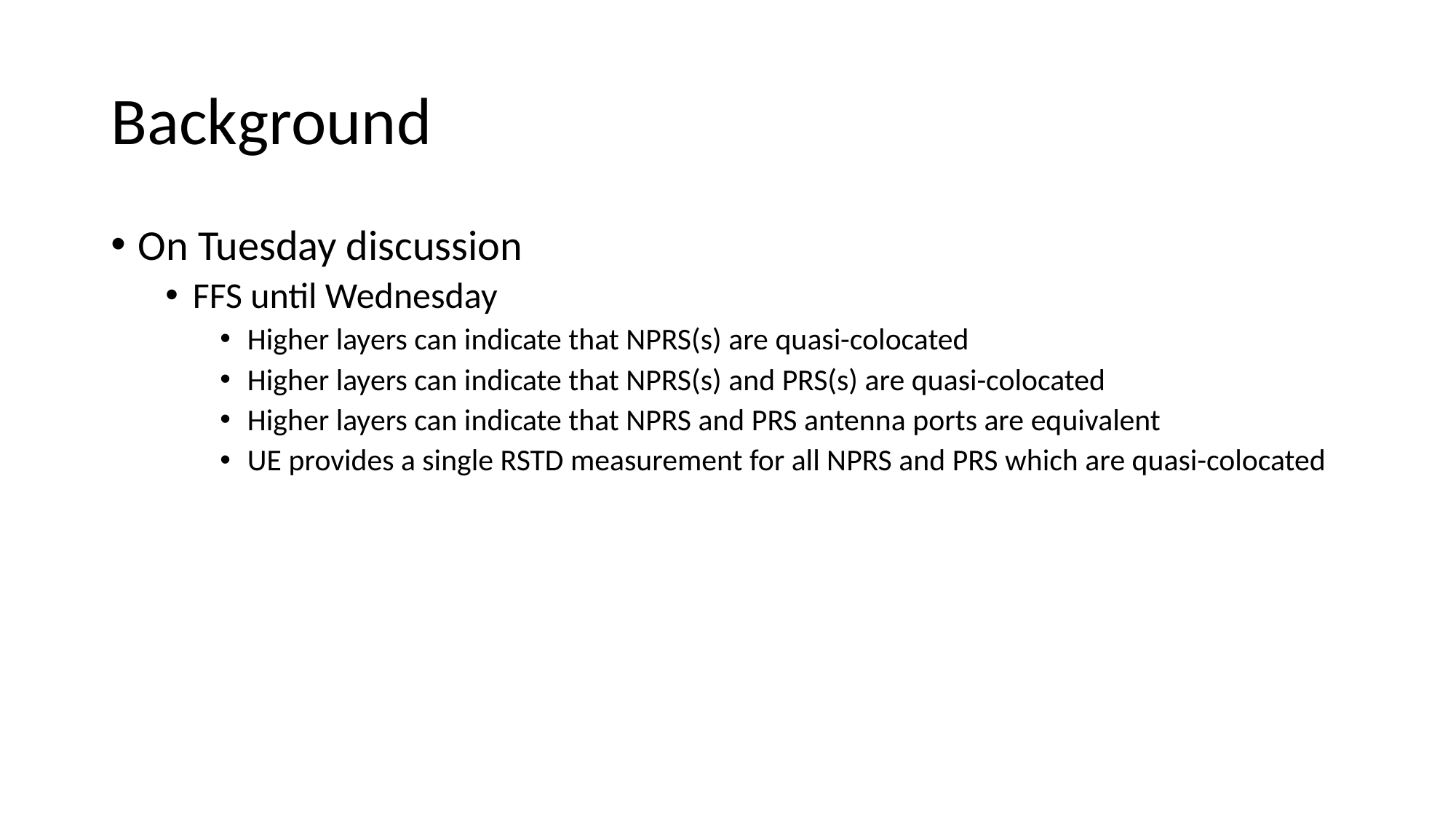

# Background
On Tuesday discussion
FFS until Wednesday
Higher layers can indicate that NPRS(s) are quasi-colocated
Higher layers can indicate that NPRS(s) and PRS(s) are quasi-colocated
Higher layers can indicate that NPRS and PRS antenna ports are equivalent
UE provides a single RSTD measurement for all NPRS and PRS which are quasi-colocated